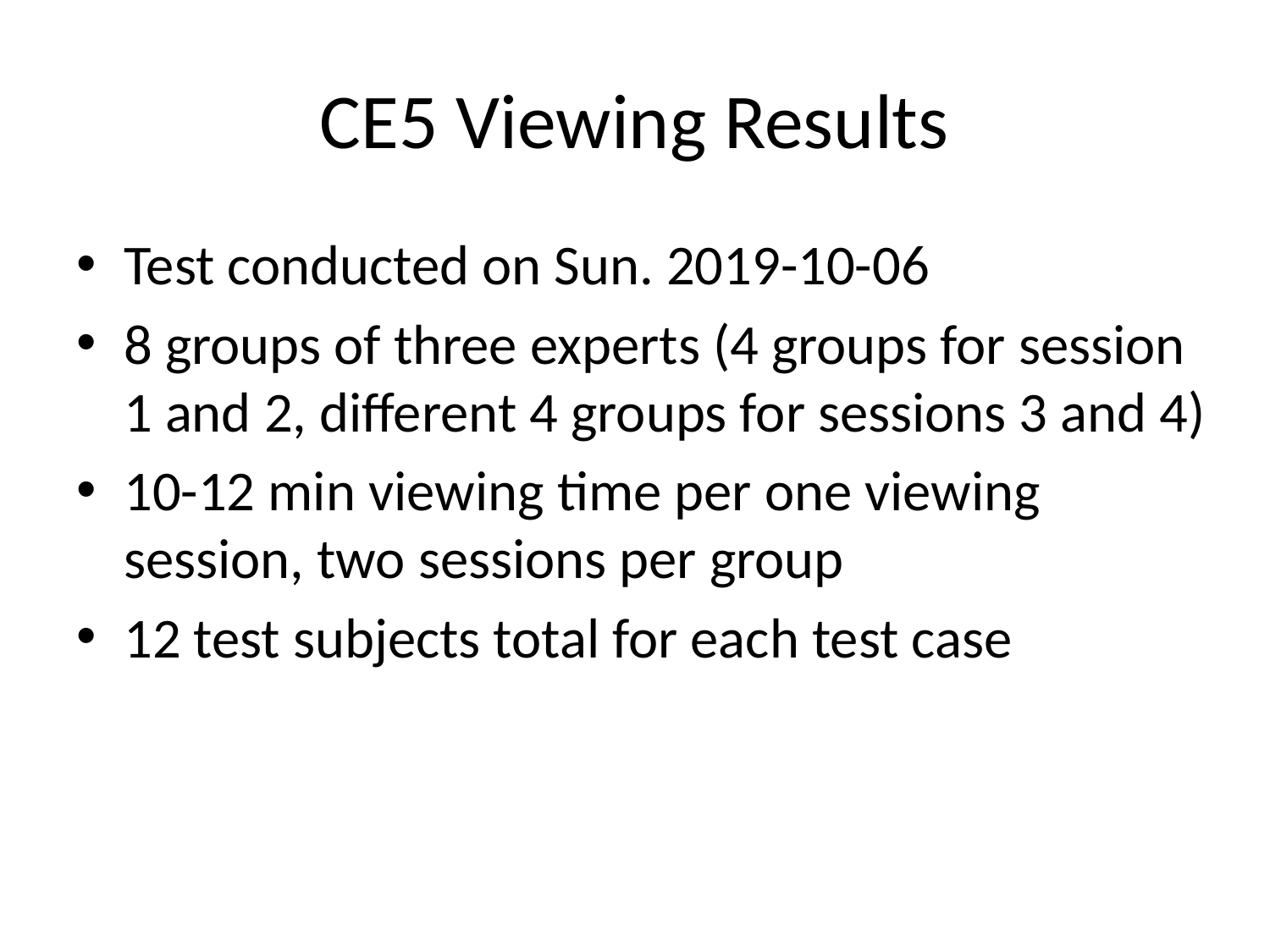

# CE5 Viewing Results
Test conducted on Sun. 2019-10-06
8 groups of three experts (4 groups for session 1 and 2, different 4 groups for sessions 3 and 4)
10-12 min viewing time per one viewing session, two sessions per group
12 test subjects total for each test case